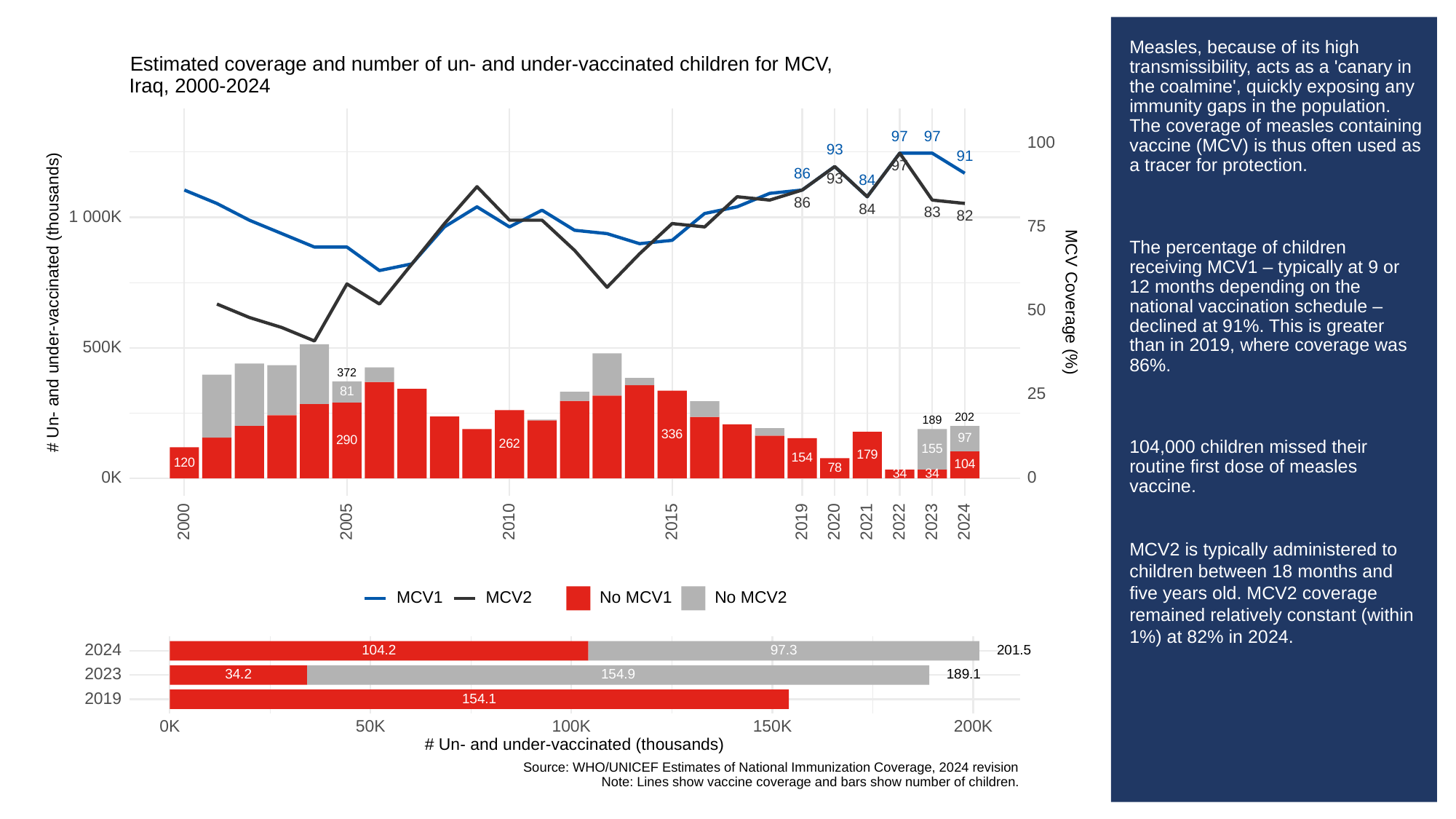

# Measles, because of its high transmissibility, acts as a 'canary in the coalmine', quickly exposing any immunity gaps in the population. The coverage of measles containing vaccine (MCV) is thus often used as a tracer for protection.

The percentage of children receiving MCV1 – typically at 9 or 12 months depending on the national vaccination schedule – declined at 91%. This is greater than in 2019, where coverage was 86%.

104,000 children missed their routine first dose of measles vaccine.

MCV2 is typically administered to children between 18 months and five years old. MCV2 coverage remained relatively constant (within 1%) at 82% in 2024.

Estimated coverage and number of un- and under-vaccinated children for MCV,
Iraq, 2000-2024

97
97
100
93
91

97
86
93
84
86
84
83
82
1 000K

75

# Un- and under-vaccinated (thousands)
MCV Coverage (%)
50
500K

372

81
25

202

189

336

97

290

262
155

179

154
120

104
78
34
34

0K
0

2023
2000
2005
2010
2015
2019
2020
2021
2022
2024

MCV1
MCV2
No MCV1
No MCV2

2024
97.3
104.2
201.5

2023
34.2
154.9
189.1

2019
154.1

0K
50K
100K
150K
200K
# Un- and under-vaccinated (thousands)
Source: WHO/UNICEF Estimates of National Immunization Coverage, 2024 revision
Note: Lines show vaccine coverage and bars show number of children.